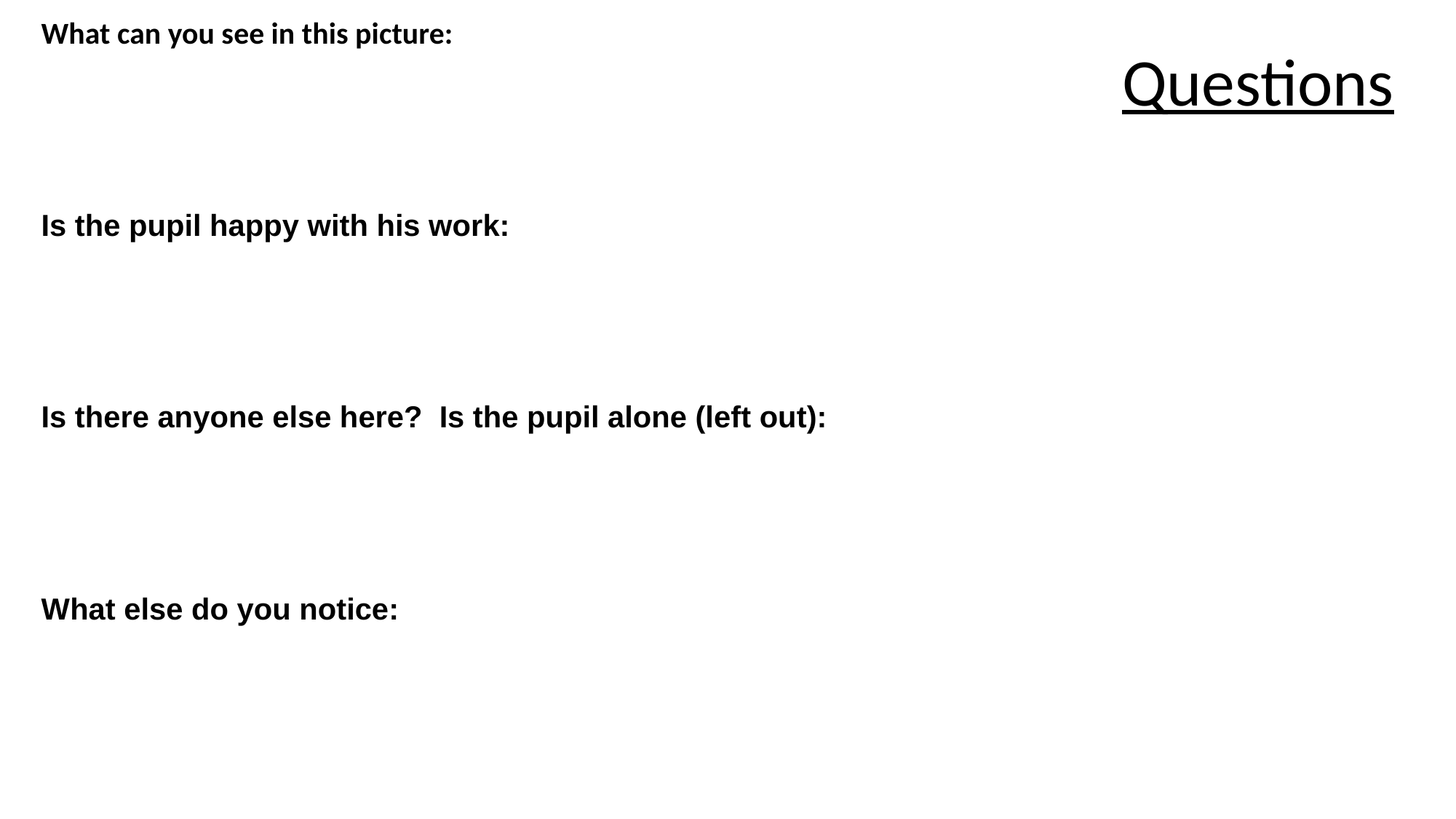

Playing alone: Questions
Questions
What can you see in this picture:

Is the pupil happy with his work:

Is there anyone else here?  Is the pupil alone (left out):

What else do you notice: